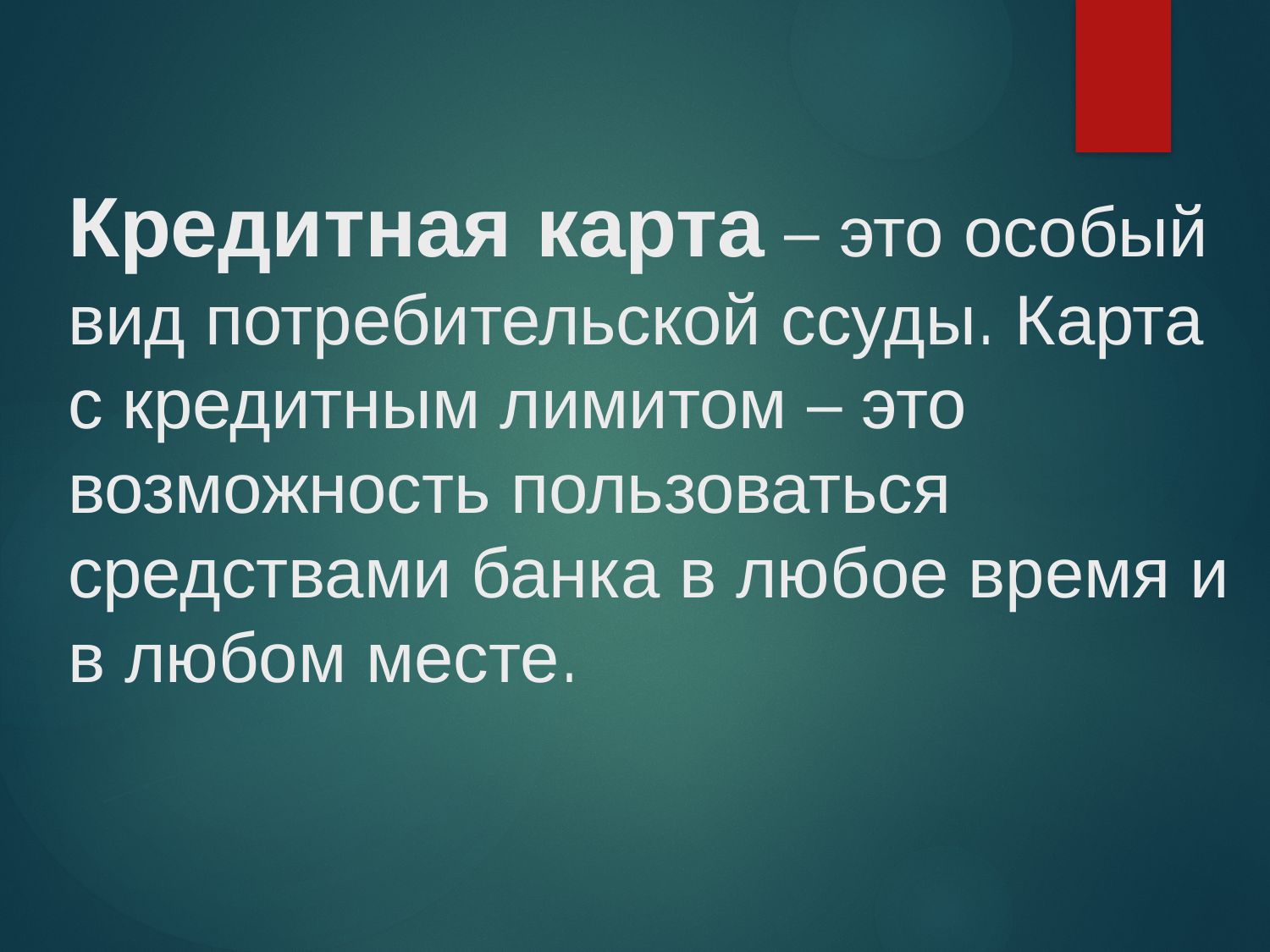

# Кредитная карта – это особый вид потребительской ссуды. Карта с кредитным лимитом – это возможность пользоваться средствами банка в любое время и в любом месте.